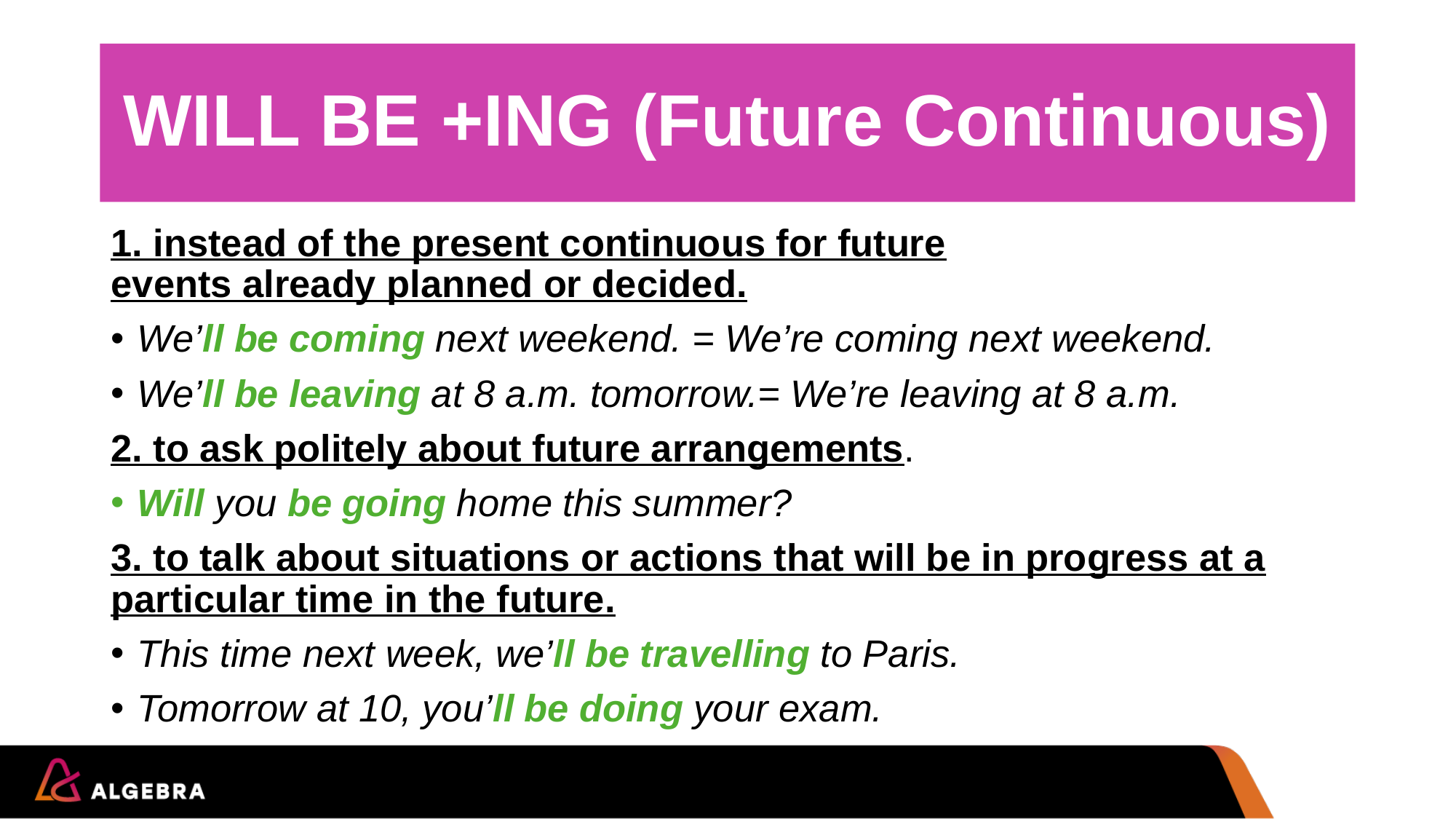

# WILL BE +ING (Future Continuous)
1. instead of the present continuous for future events already planned or decided.
We’ll be coming next weekend. = We’re coming next weekend.
We’ll be leaving at 8 a.m. tomorrow.= We’re leaving at 8 a.m.
2. to ask politely about future arrangements.
Will you be going home this summer?
3. to talk about situations or actions that will be in progress at a particular time in the future.
This time next week, we’ll be travelling to Paris.
Tomorrow at 10, you’ll be doing your exam.